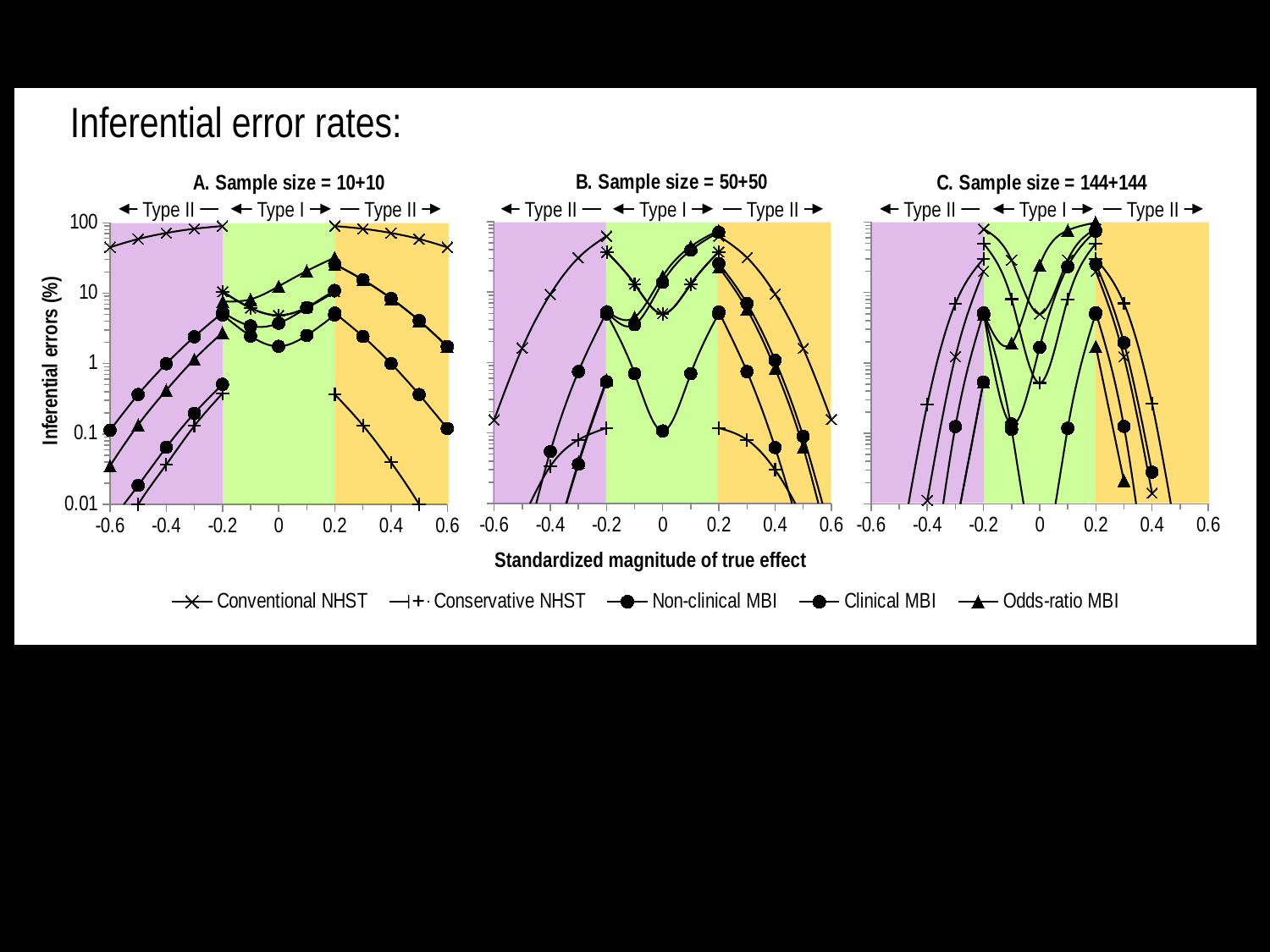

Inferential error rates:

### Chart: B. Sample size = 50+50

| Category |  |  |  |  |  |  |  |  |
|---|---|---|---|---|---|---|---|---|

### Chart: C. Sample size = 144+144

| Category |  |  |  |  |  |  |  |  |
|---|---|---|---|---|---|---|---|---|

### Chart: A. Sample size = 10+10

| Category |  |  |  |  |  |  |  |  |
|---|---|---|---|---|---|---|---|---|
Type II
Type I
Type II
Type II
Type I
Type II
Type II
Type I
Type II

Standardized magnitude of true effect

### Chart

| Category |  |  |  |  |  |
|---|---|---|---|---|---|
+